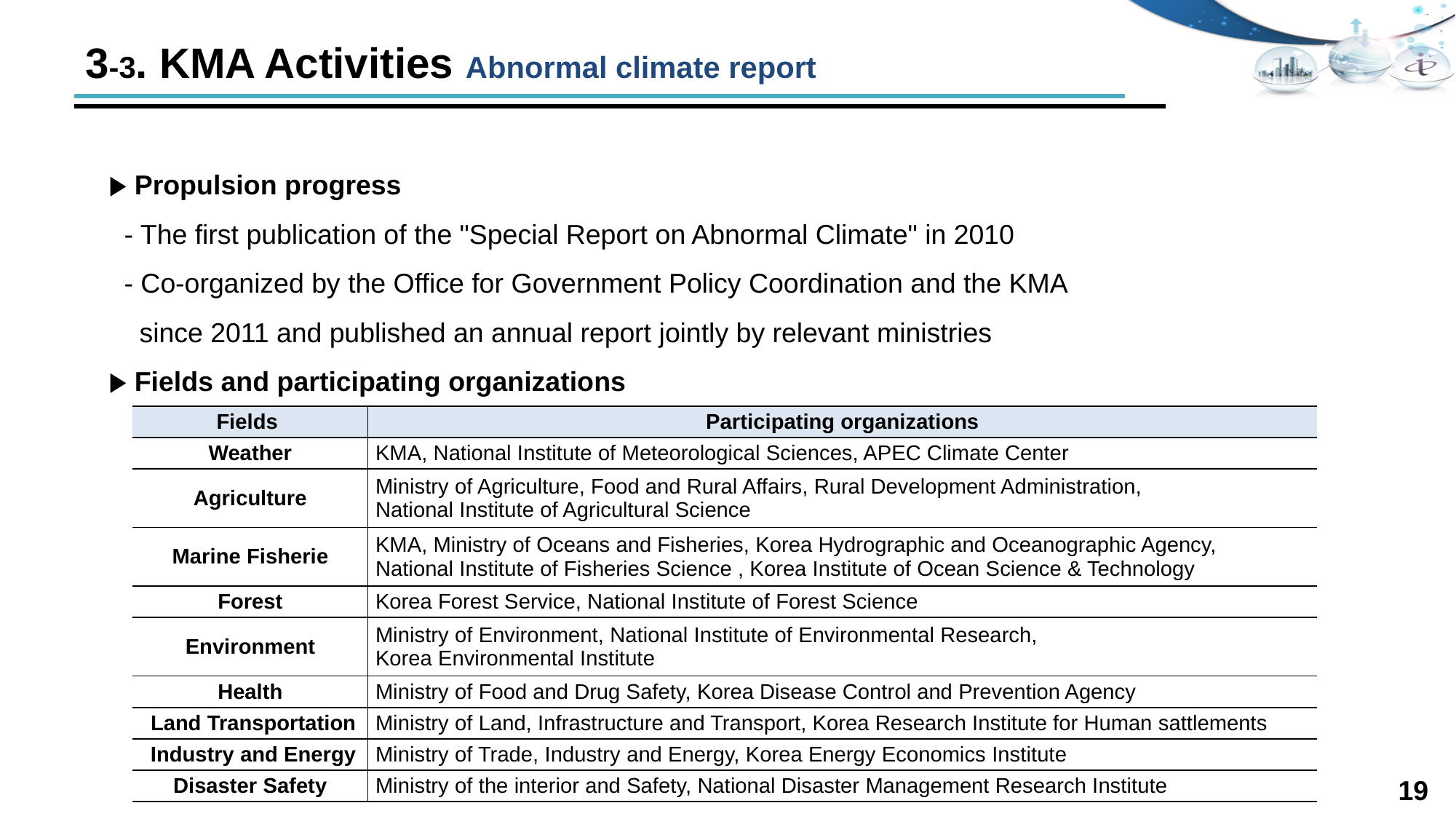

3-3. KMA Activities Abnormal climate report
▶ Propulsion progress
  - The first publication of the "Special Report on Abnormal Climate" in 2010
  - Co-organized by the Office for Government Policy Coordination and the KMA
    since 2011 and published an annual report jointly by relevant ministries
▶ Fields and participating organizations
| Fields | Participating organizations |
| --- | --- |
| Weather | KMA, National Institute of Meteorological Sciences, APEC Climate Center |
| Agriculture | Ministry of Agriculture, Food and Rural Affairs, Rural Development Administration, National Institute of Agricultural Science |
| Marine Fisherie | KMA, Ministry of Oceans and Fisheries, Korea Hydrographic and Oceanographic Agency, National Institute of Fisheries Science , Korea Institute of Ocean Science & Technology |
| Forest | Korea Forest Service, National Institute of Forest Science |
| Environment | Ministry of Environment, National Institute of Environmental Research, Korea Environmental Institute |
| Health | Ministry of Food and Drug Safety, Korea Disease Control and Prevention Agency |
| Land Transportation | Ministry of Land, Infrastructure and Transport, Korea Research Institute for Human sattlements |
| Industry and Energy | Ministry of Trade, Industry and Energy, Korea Energy Economics Institute |
| Disaster Safety | Ministry of the interior and Safety, National Disaster Management Research Institute |
19